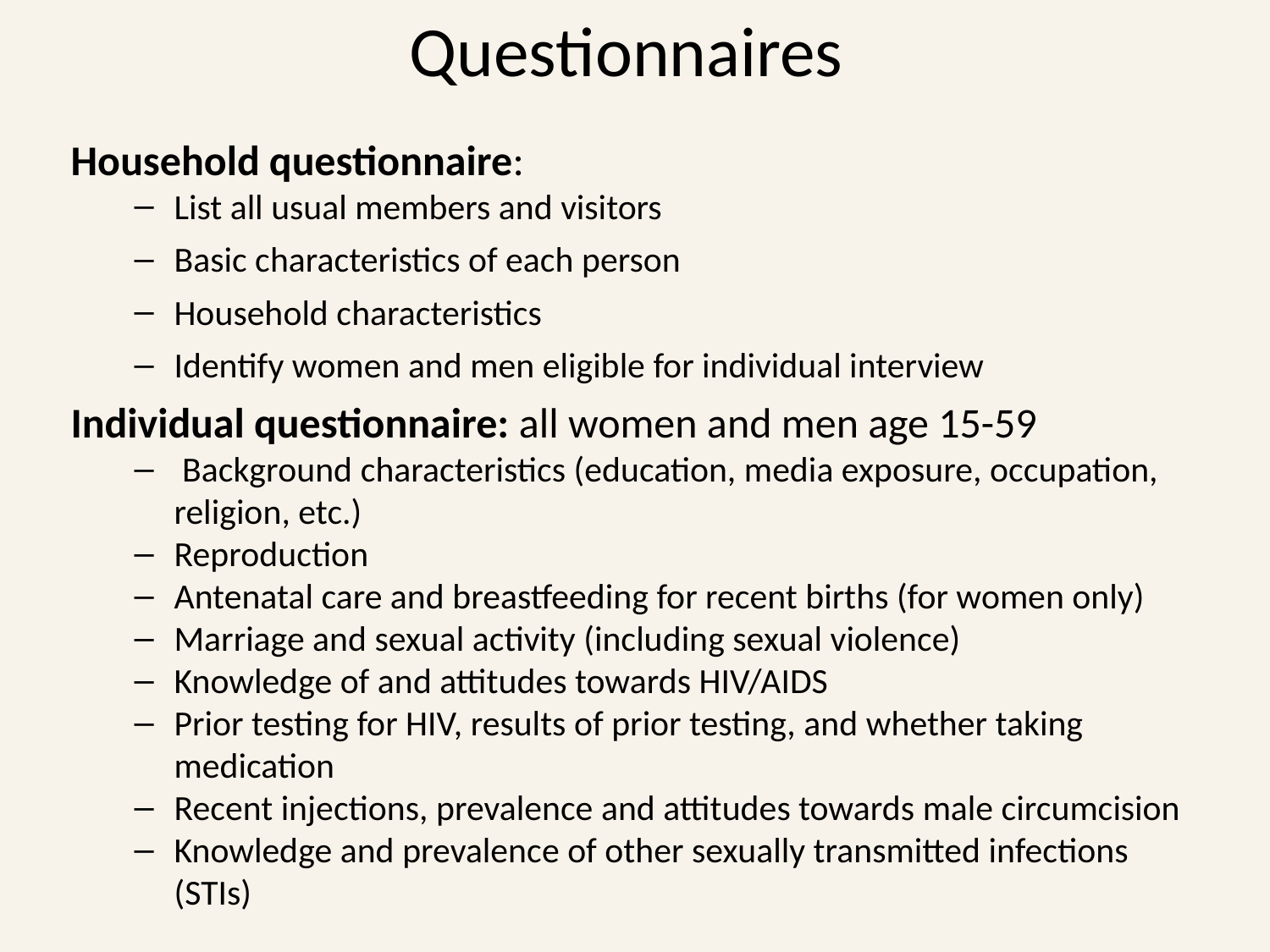

Questionnaires
Household questionnaire:
List all usual members and visitors
Basic characteristics of each person
Household characteristics
Identify women and men eligible for individual interview
Individual questionnaire: all women and men age 15-59
 Background characteristics (education, media exposure, occupation, religion, etc.)
Reproduction
Antenatal care and breastfeeding for recent births (for women only)
Marriage and sexual activity (including sexual violence)
Knowledge of and attitudes towards HIV/AIDS
Prior testing for HIV, results of prior testing, and whether taking medication
Recent injections, prevalence and attitudes towards male circumcision
Knowledge and prevalence of other sexually transmitted infections (STIs)